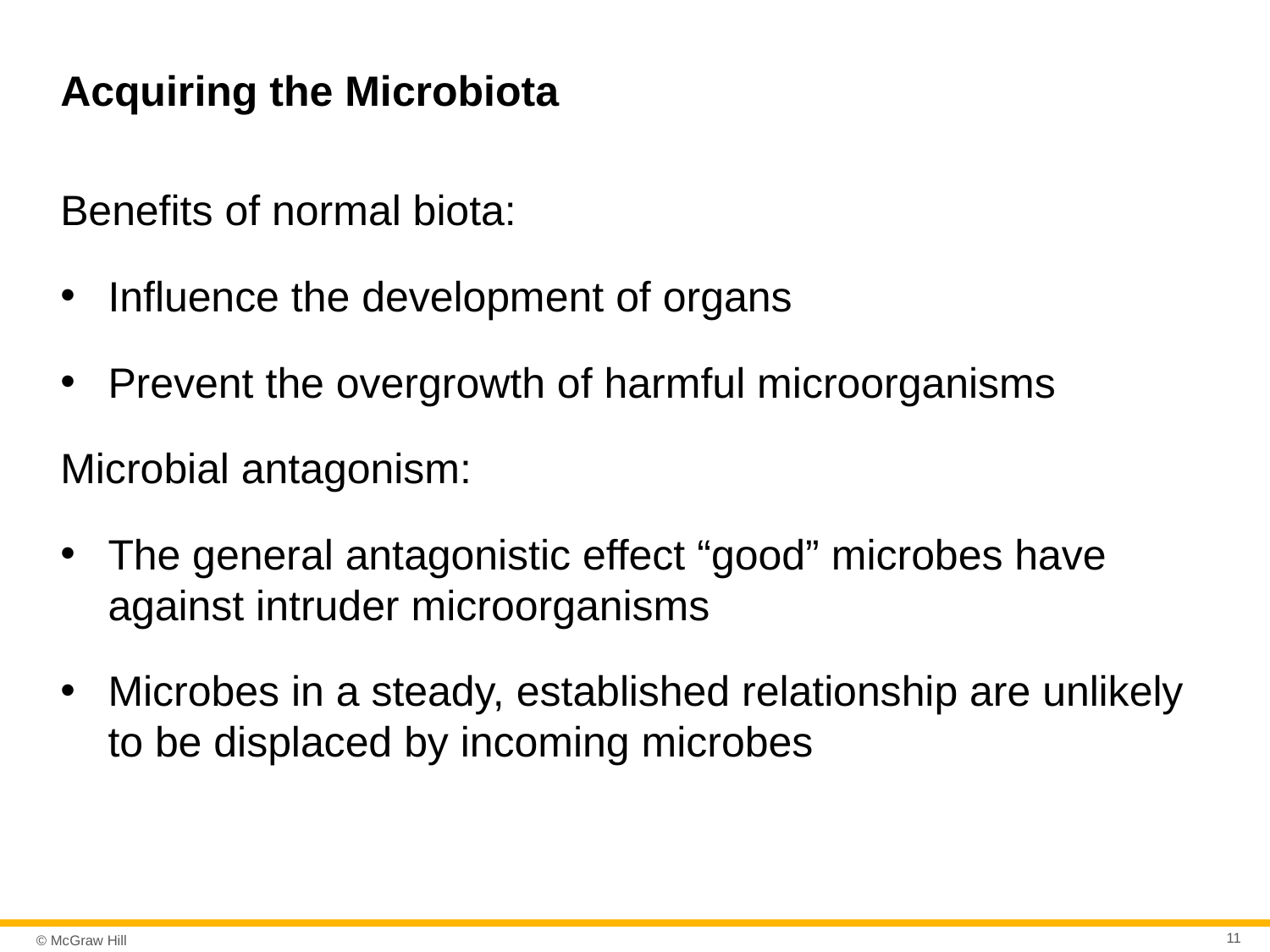

# Acquiring the Microbiota
Benefits of normal biota:
Influence the development of organs
Prevent the overgrowth of harmful microorganisms
Microbial antagonism:
The general antagonistic effect “good” microbes have against intruder microorganisms
Microbes in a steady, established relationship are unlikely to be displaced by incoming microbes